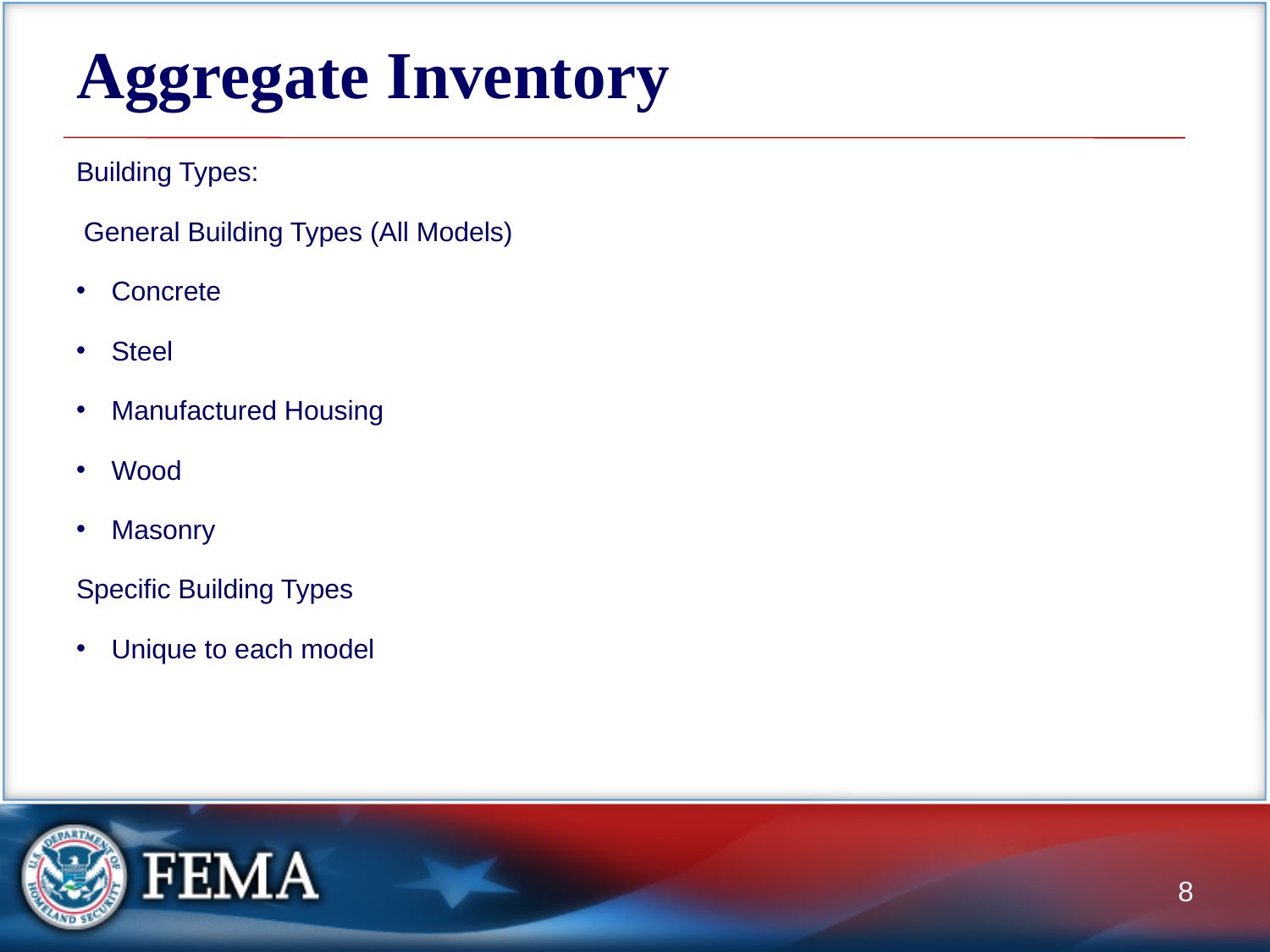

# Aggregate Inventory
Building Types:
 General Building Types (All Models)
Concrete
Steel
Manufactured Housing
Wood
Masonry
Specific Building Types
Unique to each model

8